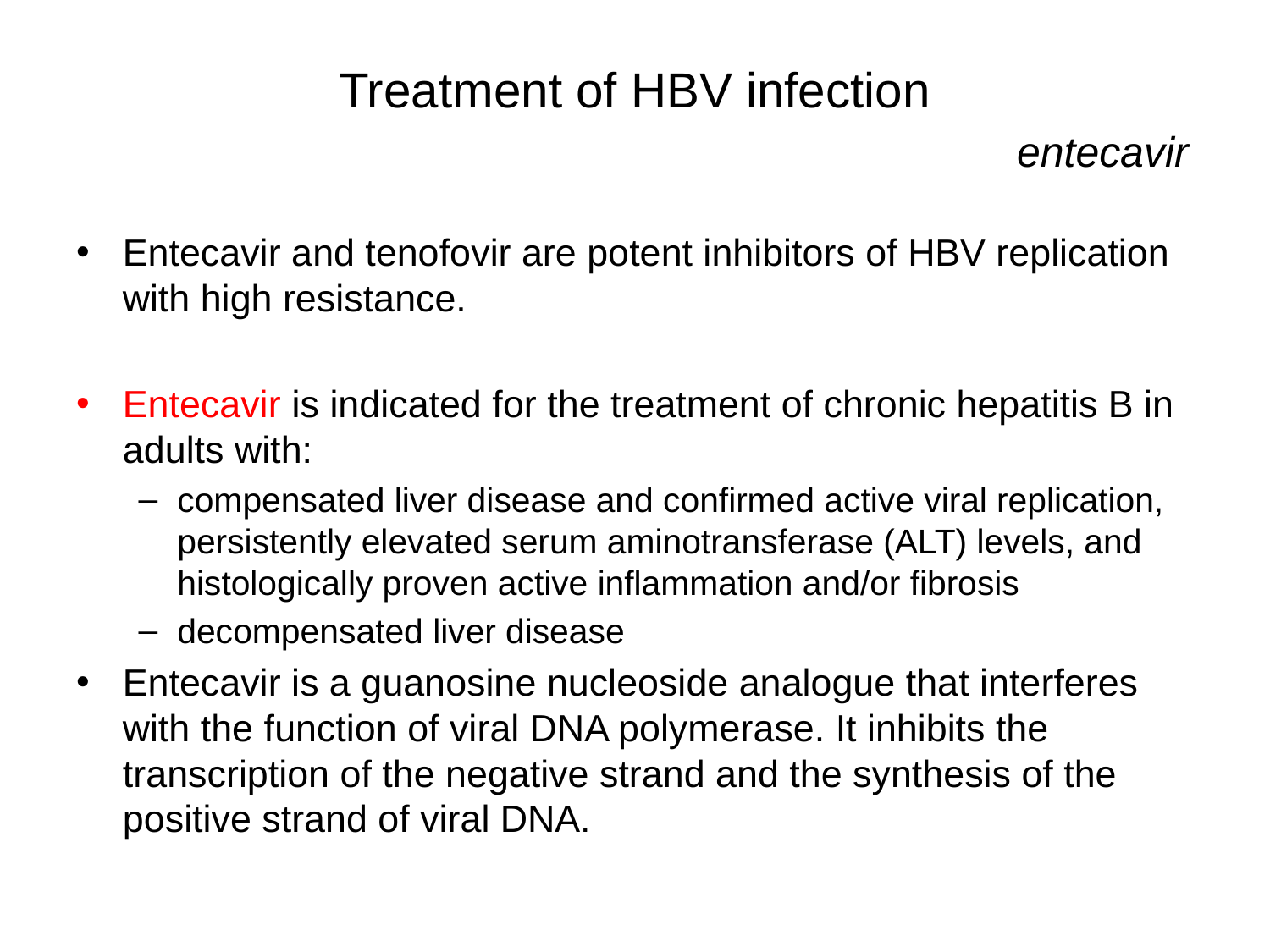

# Treatment of HBV infection entecavir
Entecavir and tenofovir are potent inhibitors of HBV replication with high resistance.

Entecavir is indicated for the treatment of chronic hepatitis B in adults with:
compensated liver disease and confirmed active viral replication, persistently elevated serum aminotransferase (ALT) levels, and histologically proven active inflammation and/or fibrosis
decompensated liver disease
Entecavir is a guanosine nucleoside analogue that interferes with the function of viral DNA polymerase. It inhibits the transcription of the negative strand and the synthesis of the positive strand of viral DNA.